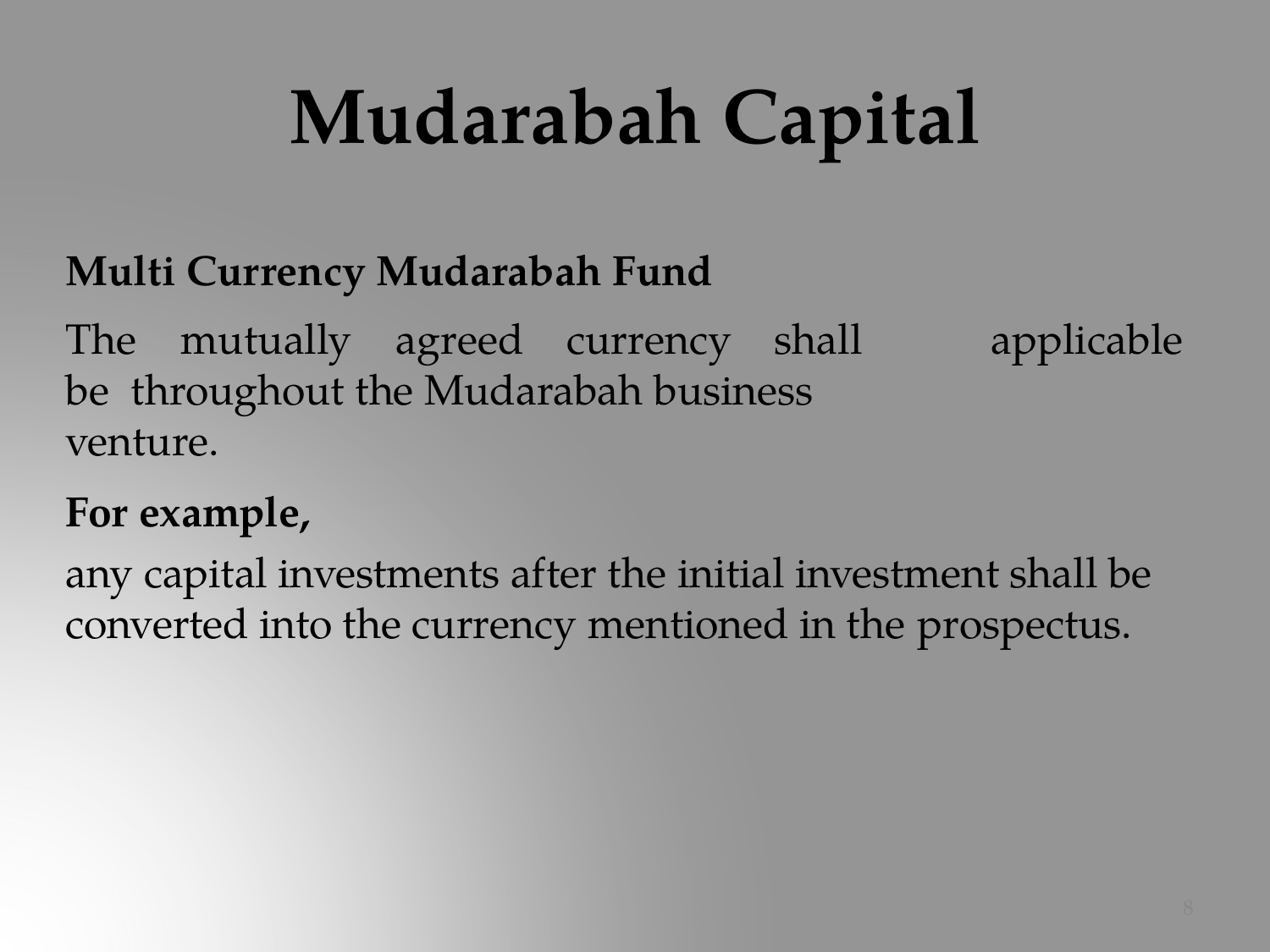

# Mudarabah Capital
Multi Currency Mudarabah Fund
The	mutually	agreed	currency	shall	be  throughout the Mudarabah business venture.
applicable
For example,
any capital investments after the initial investment shall be  converted into the currency mentioned in the prospectus.
8